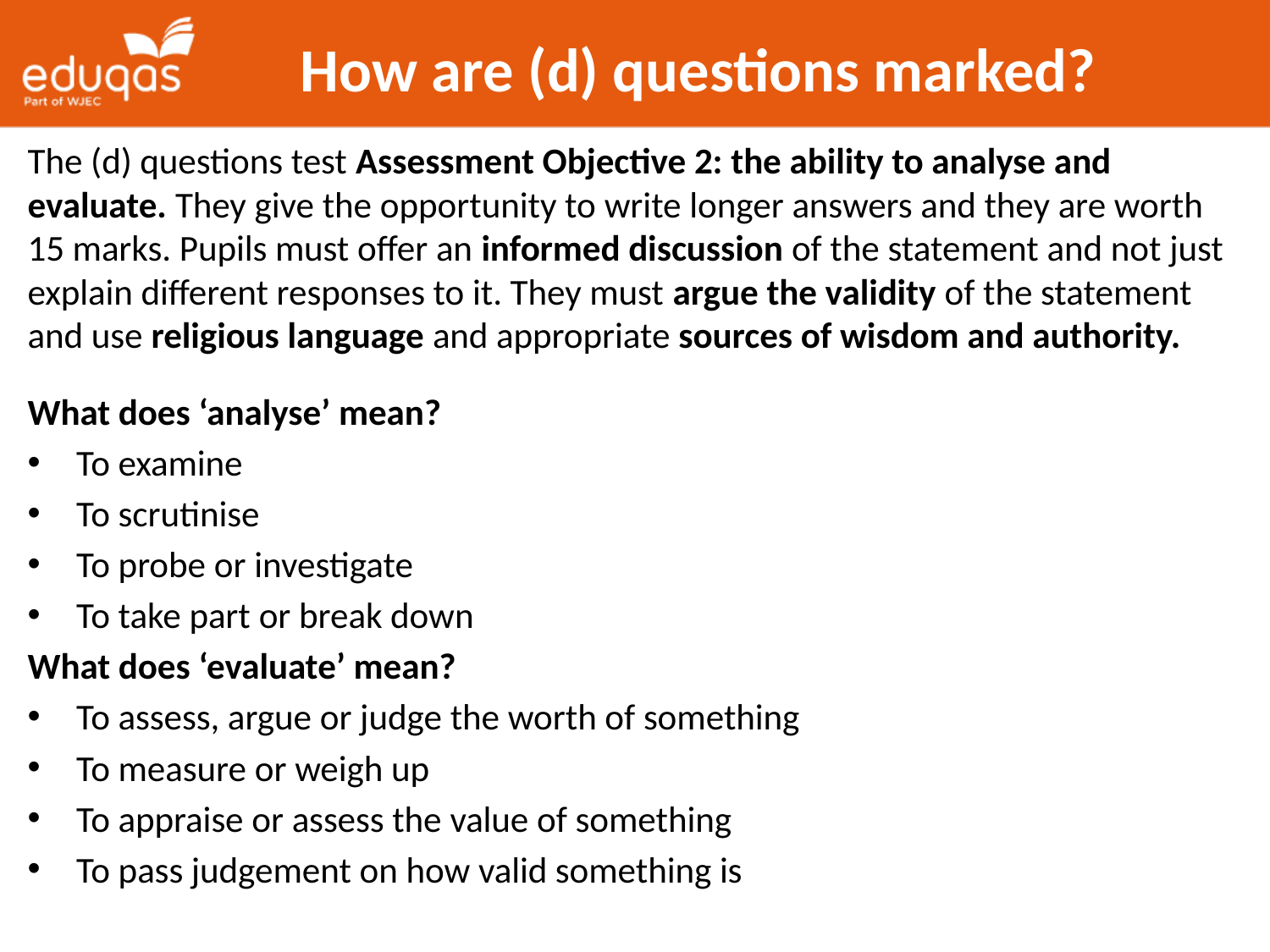

# How are (d) questions marked?
The (d) questions test Assessment Objective 2: the ability to analyse and evaluate. They give the opportunity to write longer answers and they are worth 15 marks. Pupils must offer an informed discussion of the statement and not just explain different responses to it. They must argue the validity of the statement and use religious language and appropriate sources of wisdom and authority.

What does ‘analyse’ mean?
To examine
To scrutinise
To probe or investigate
To take part or break down
What does ‘evaluate’ mean?
To assess, argue or judge the worth of something
To measure or weigh up
To appraise or assess the value of something
To pass judgement on how valid something is